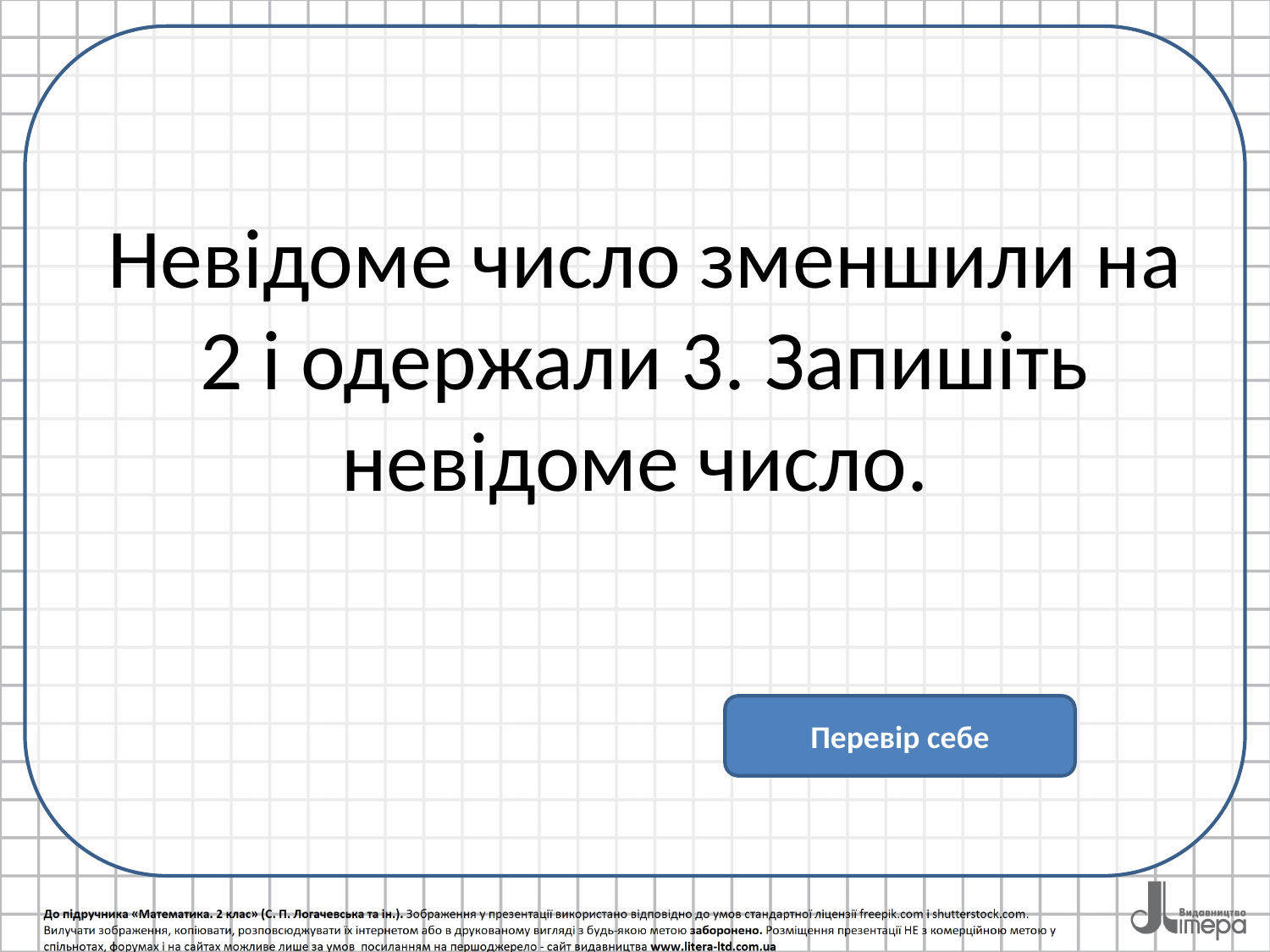

# Невідоме число зменшили на 2 і одержали 3. Запишіть невідоме число.
Перевір себе